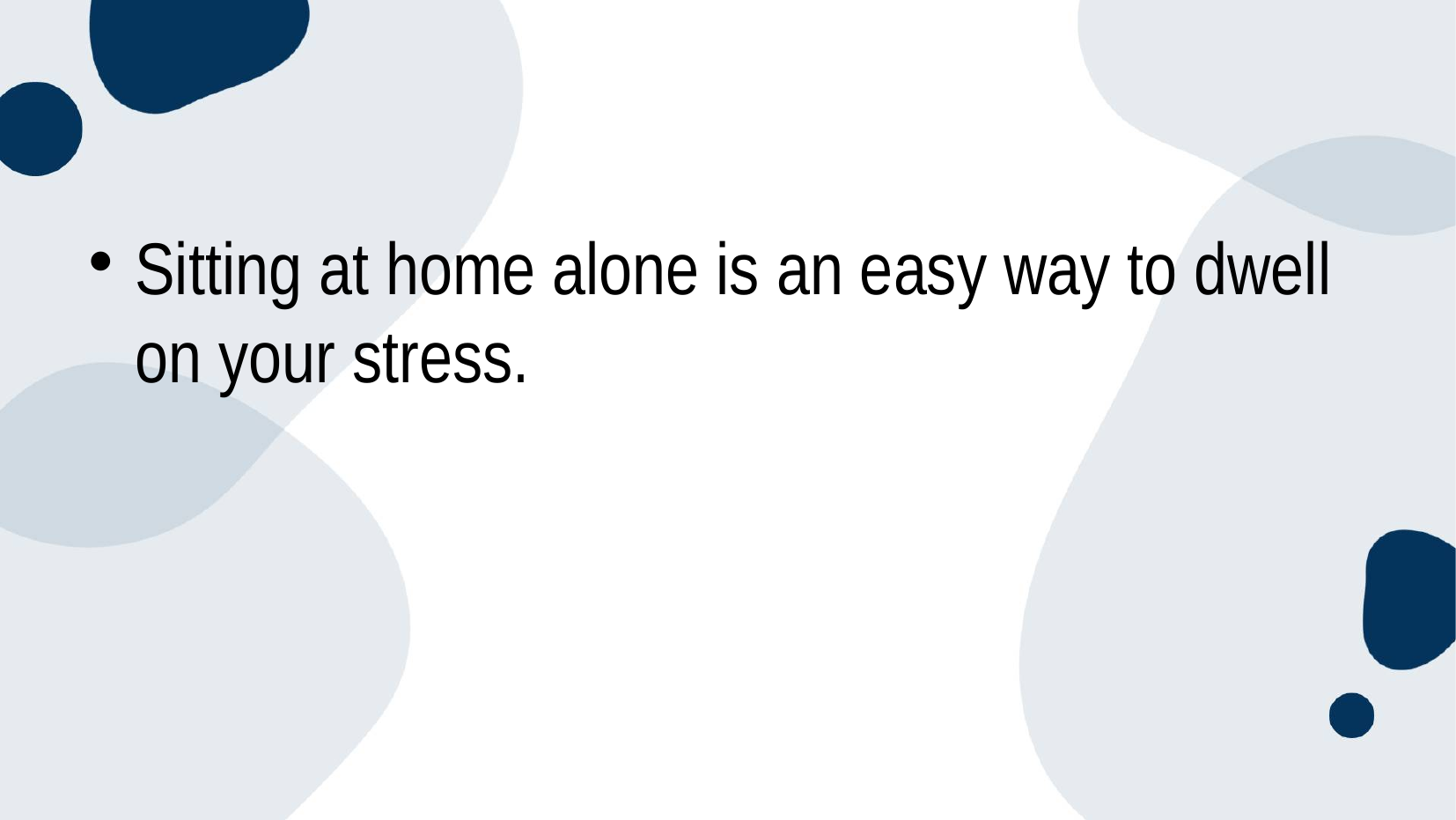

Sitting at home alone is an easy way to dwell on your stress.